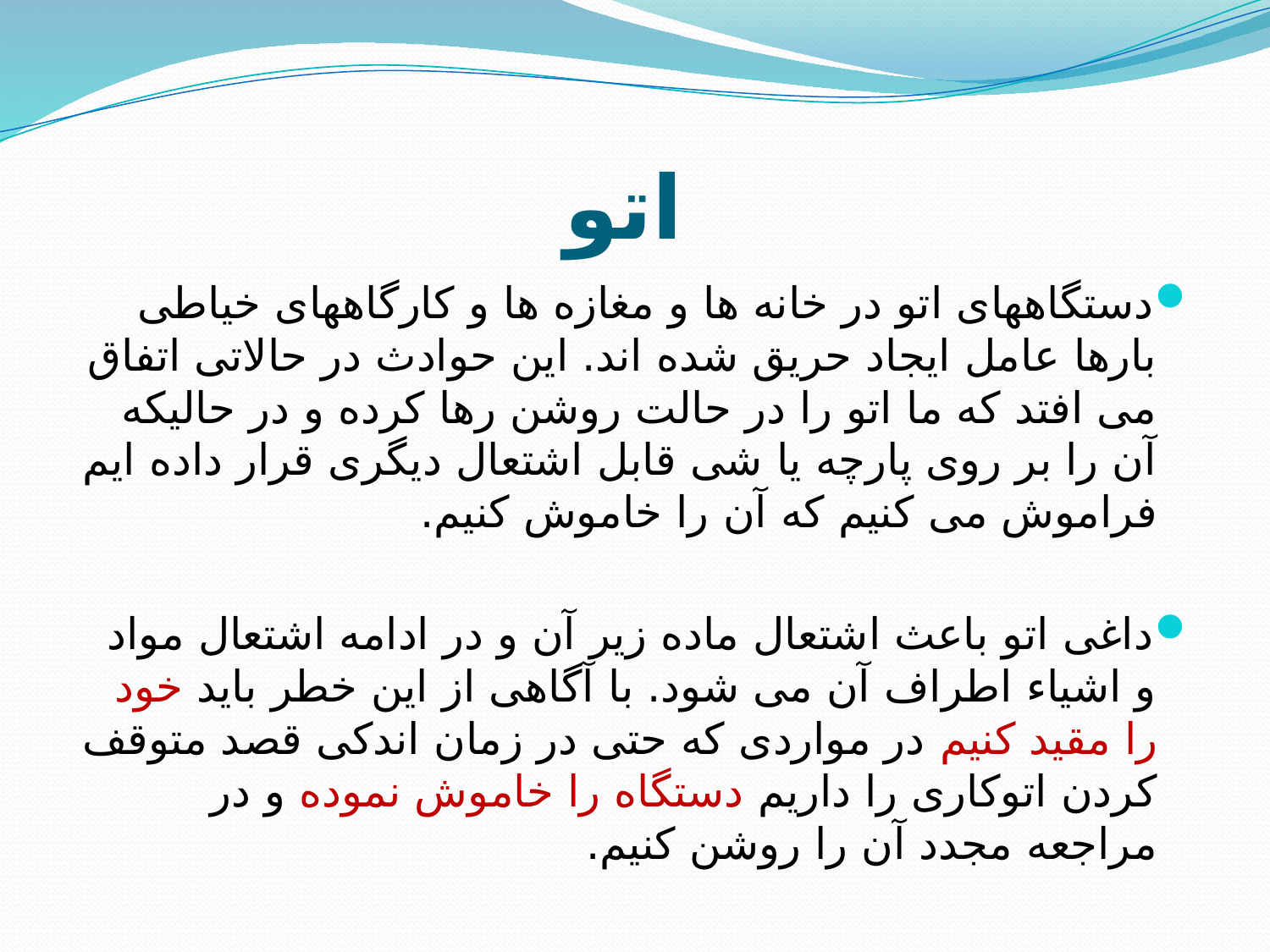

# اتو
دستگاههای اتو در خانه ها و مغازه ها و کارگاههای خیاطی بارها عامل ایجاد حریق شده اند. این حوادث در حالاتی اتفاق می افتد که ما اتو را در حالت روشن رها کرده و در حالیکه آن را بر روی پارچه یا شی قابل اشتعال دیگری قرار داده ایم فراموش می کنیم که آن را خاموش کنیم.

داغی اتو باعث اشتعال ماده زیر آن و در ادامه اشتعال مواد و اشیاء اطراف آن می شود. با آگاهی از این خطر باید خود را مقید کنیم در مواردی که حتی در زمان اندکی قصد متوقف کردن اتوکاری را داریم دستگاه را خاموش نموده و در مراجعه مجدد آن را روشن کنیم.